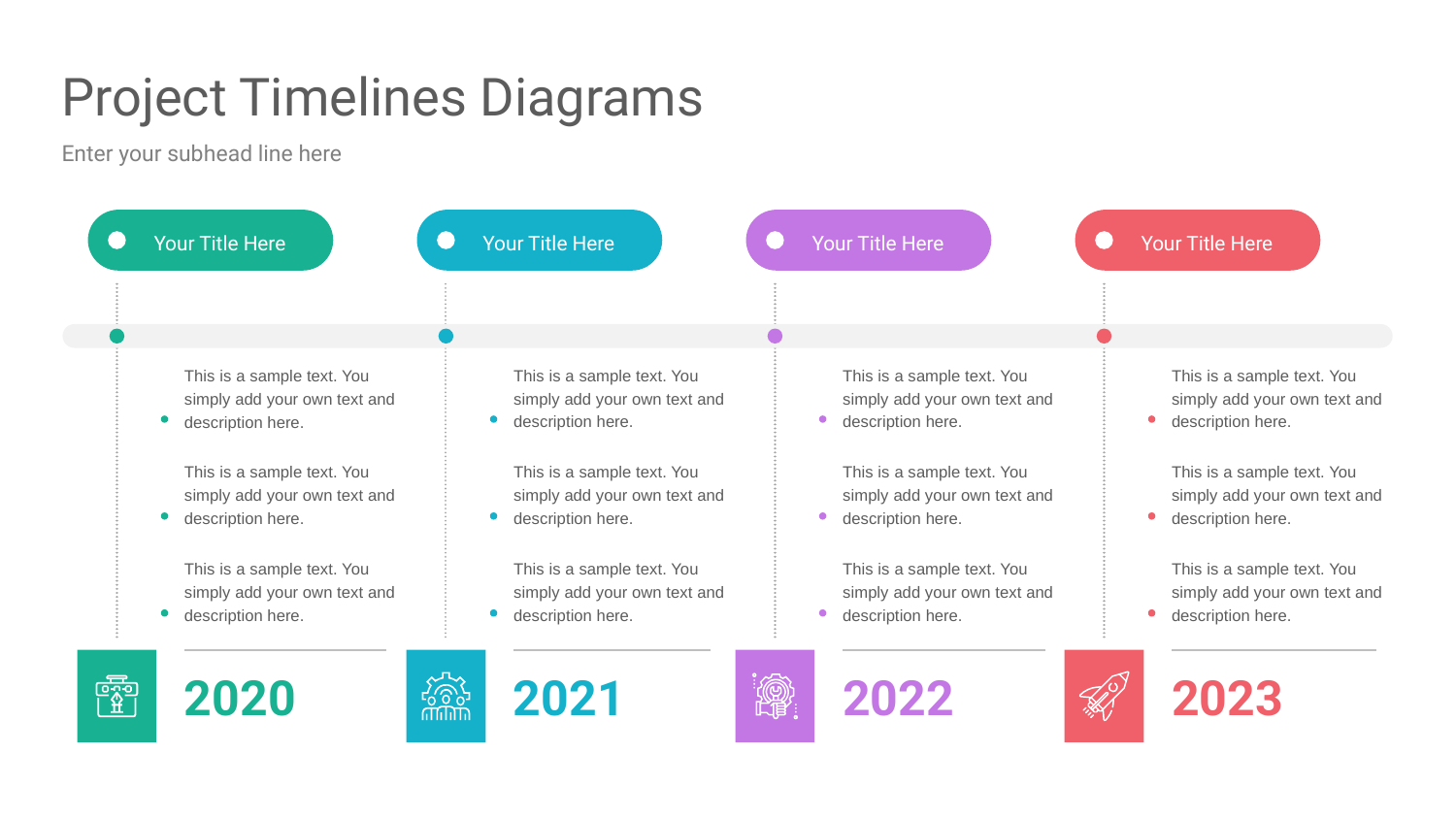

# Project Timelines Diagrams
Enter your subhead line here

Your Title Here
Your Title Here
Your Title Here
Your Title Here

This is a sample text. You simply add your own text and description here.
This is a sample text. You simply add your own text and description here.
This is a sample text. You simply add your own text and description here.
This is a sample text. You simply add your own text and description here.

This is a sample text. You simply add your own text and description here.
This is a sample text. You simply add your own text and description here.
This is a sample text. You simply add your own text and description here.
This is a sample text. You simply add your own text and description here.

This is a sample text. You simply add your own text and description here.
This is a sample text. You simply add your own text and description here.
This is a sample text. You simply add your own text and description here.
This is a sample text. You simply add your own text and description here.

2020
2021
2022
2023